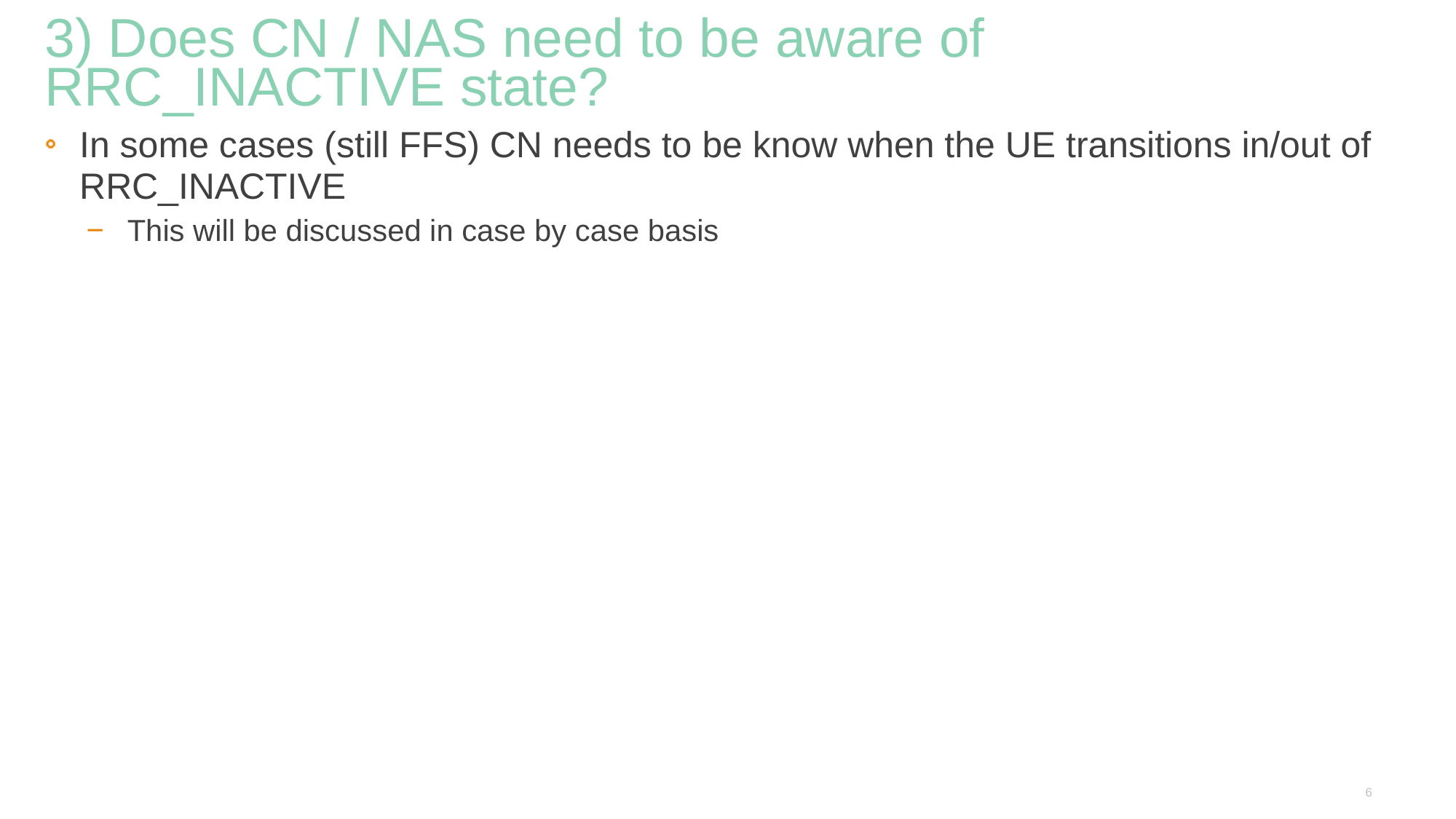

# 3) Does CN / NAS need to be aware of RRC_INACTIVE state?
In some cases (still FFS) CN needs to be know when the UE transitions in/out of RRC_INACTIVE
This will be discussed in case by case basis